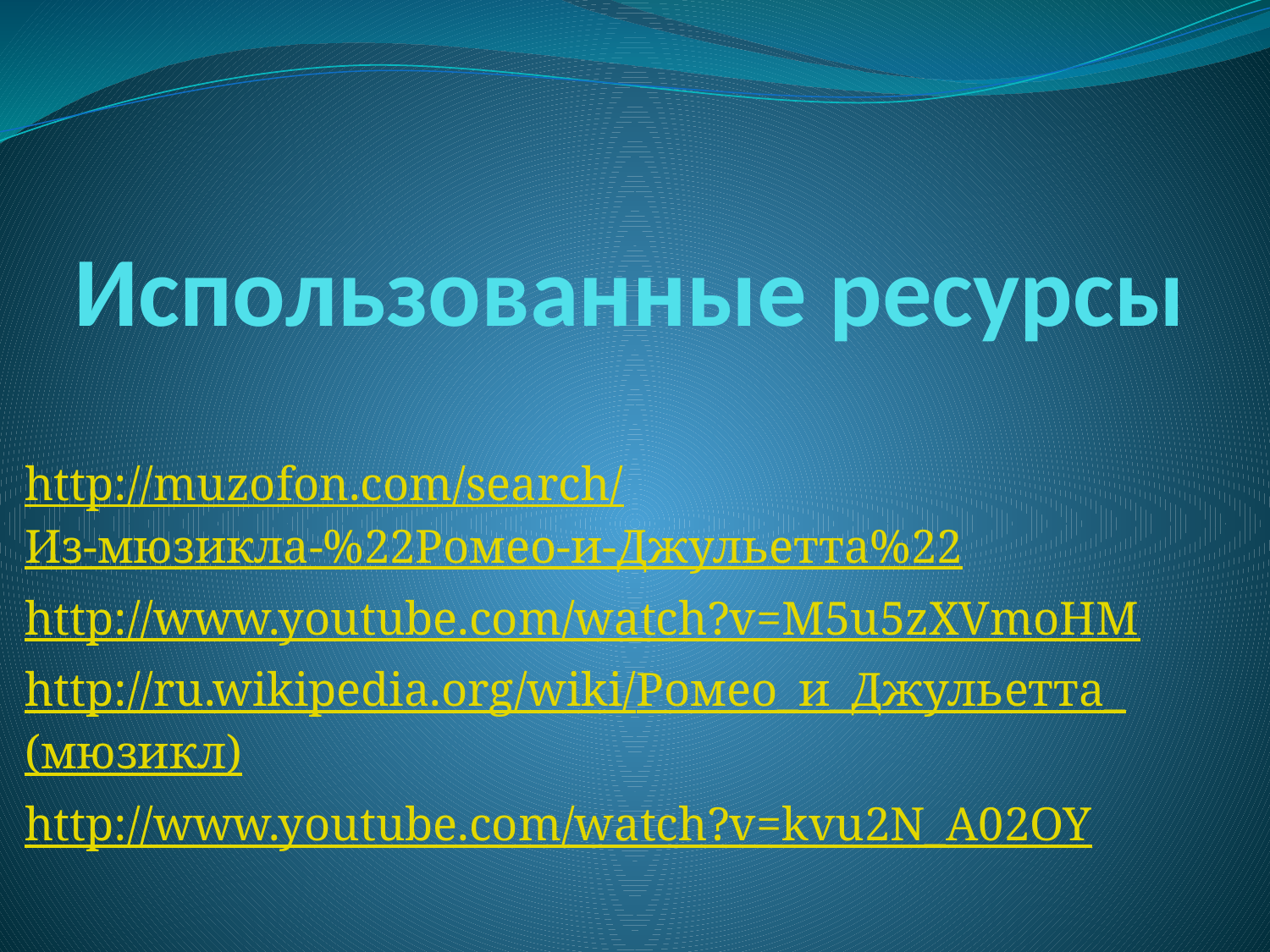

# Использованные ресурсы
http://muzofon.com/search/Из-мюзикла-%22Ромео-и-Джульетта%22
http://www.youtube.com/watch?v=M5u5zXVmoHM
http://ru.wikipedia.org/wiki/Ромео_и_Джульетта_(мюзикл)
http://www.youtube.com/watch?v=kvu2N_A02OY